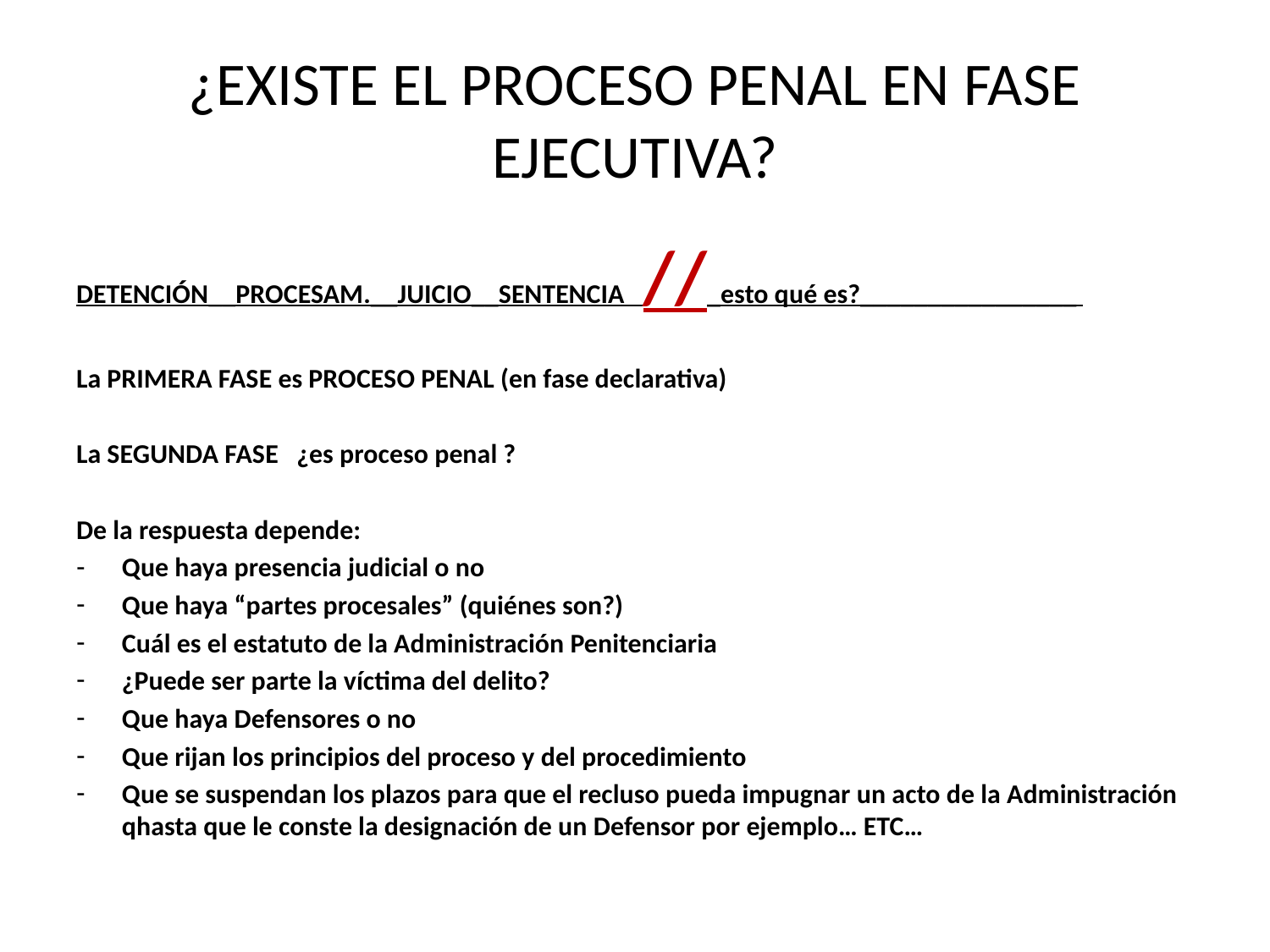

# ¿EXISTE EL PROCESO PENAL EN FASE EJECUTIVA?
DETENCIÓN__PROCESAM.__JUICIO__SENTENCIA   //_esto qué es?________________

La PRIMERA FASE es PROCESO PENAL (en fase declarativa)

La SEGUNDA FASE   ¿es proceso penal ?

De la respuesta depende:
Que haya presencia judicial o no
Que haya “partes procesales” (quiénes son?)
Cuál es el estatuto de la Administración Penitenciaria
¿Puede ser parte la víctima del delito?
Que haya Defensores o no
Que rijan los principios del proceso y del procedimiento
Que se suspendan los plazos para que el recluso pueda impugnar un acto de la Administración qhasta que le conste la designación de un Defensor por ejemplo… ETC…